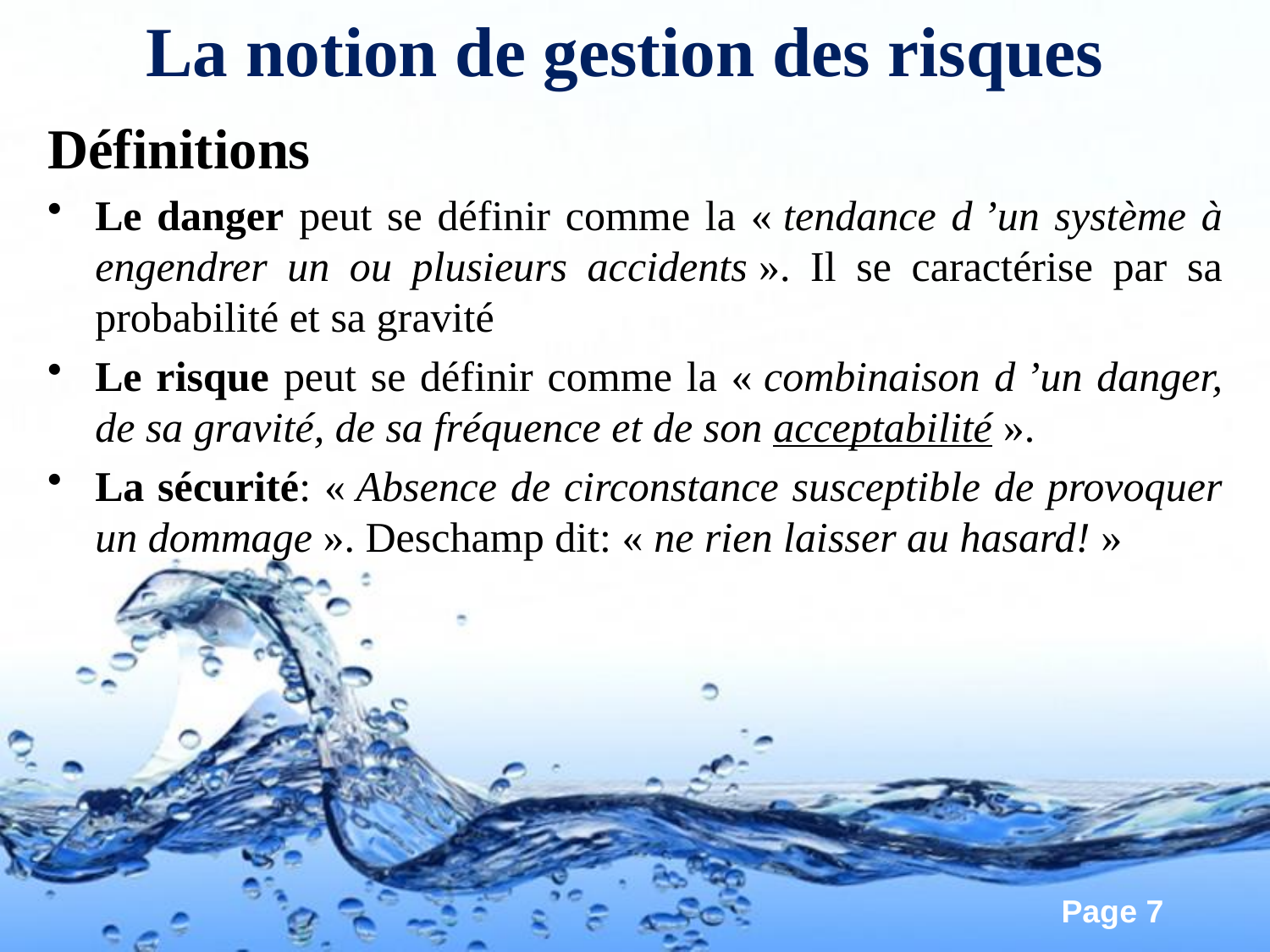

# La notion de gestion des risques
Définitions
Le danger peut se définir comme la « tendance d ’un système à engendrer un ou plusieurs accidents ». Il se caractérise par sa probabilité et sa gravité
Le risque peut se définir comme la « combinaison d ’un danger, de sa gravité, de sa fréquence et de son acceptabilité ».
La sécurité: « Absence de circonstance susceptible de provoquer un dommage ». Deschamp dit: « ne rien laisser au hasard! »